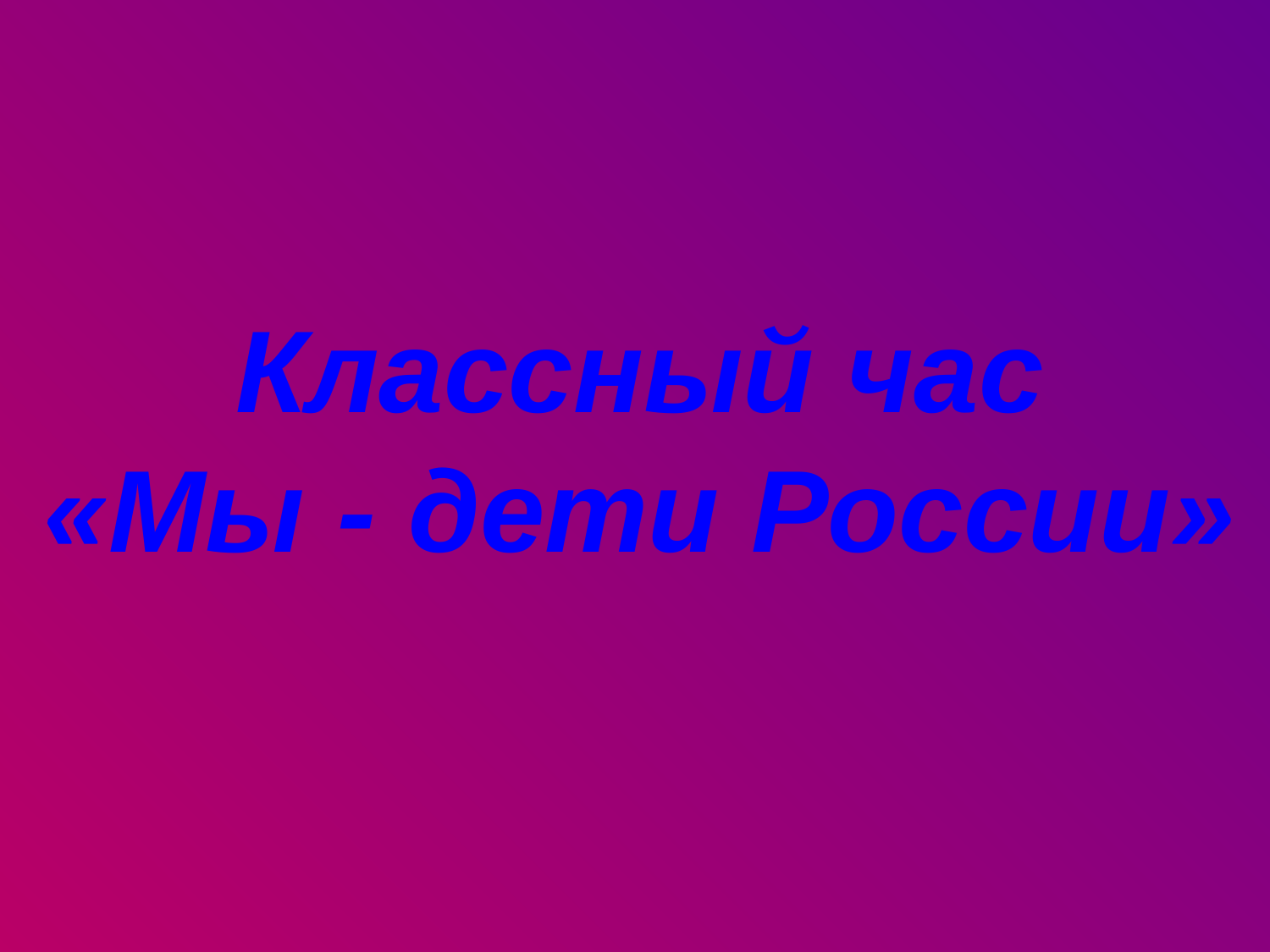

# Классный час «Мы - дети России»